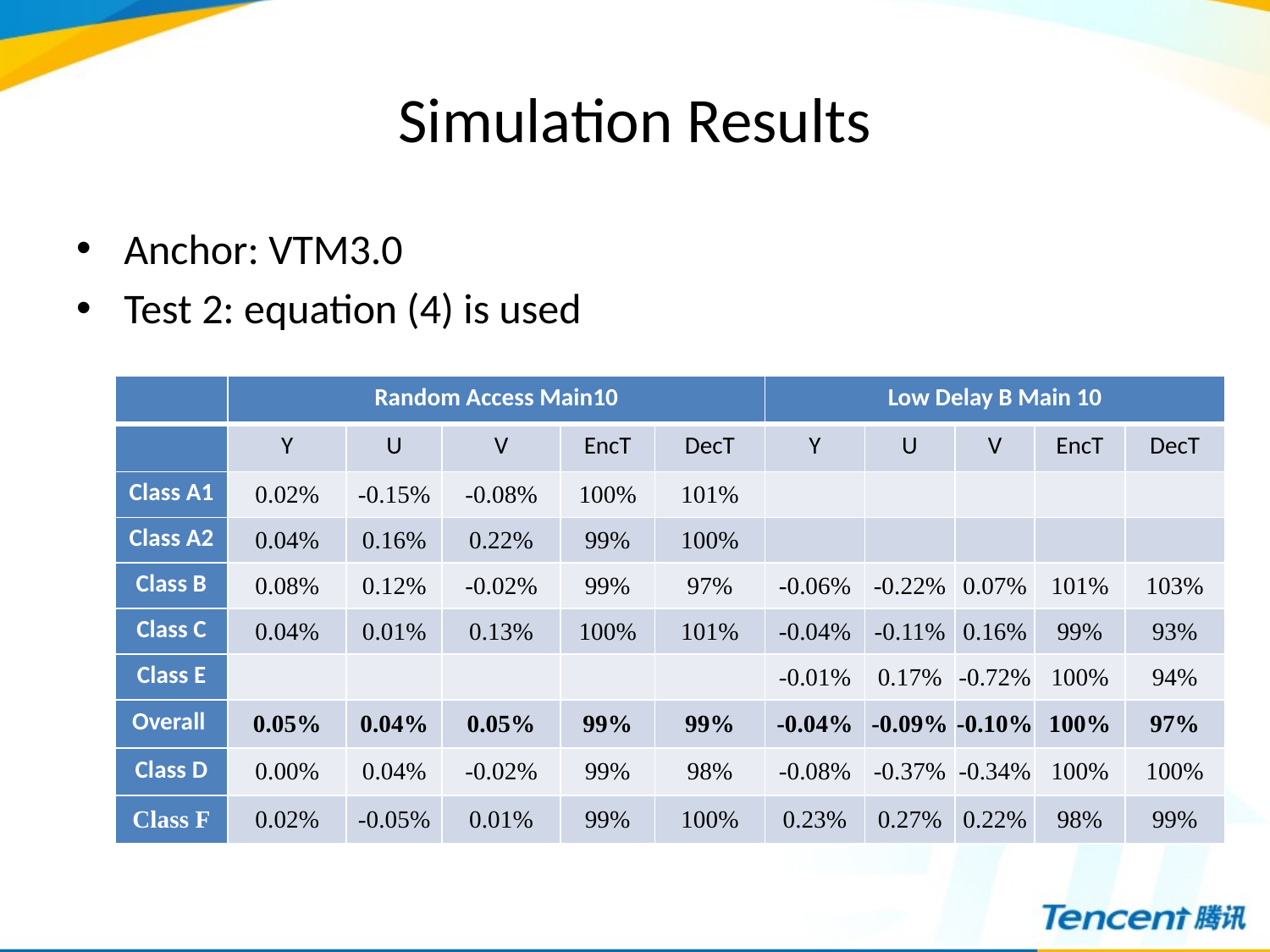

# Simulation Results
Anchor: VTM3.0
Test 2: equation (4) is used

|  | Random Access Main10 |  |  |  |  | Low Delay B Main 10 |  |  |  |  |
| --- | --- | --- | --- | --- | --- | --- | --- | --- | --- | --- |
|  | Y | U | V | EncT | DecT | Y | U | V | EncT | DecT |
| Class A1 | 0.02% | -0.15% | -0.08% | 100% | 101% |  |  |  |  |  |
| Class A2 | 0.04% | 0.16% | 0.22% | 99% | 100% |  |  |  |  |  |
| Class B | 0.08% | 0.12% | -0.02% | 99% | 97% | -0.06% | -0.22% | 0.07% | 101% | 103% |
| Class C | 0.04% | 0.01% | 0.13% | 100% | 101% | -0.04% | -0.11% | 0.16% | 99% | 93% |
| Class E |  |  |  |  |  | -0.01% | 0.17% | -0.72% | 100% | 94% |
| Overall | 0.05% | 0.04% | 0.05% | 99% | 99% | -0.04% | -0.09% | -0.10% | 100% | 97% |
| Class D | 0.00% | 0.04% | -0.02% | 99% | 98% | -0.08% | -0.37% | -0.34% | 100% | 100% |
| Class F | 0.02% | -0.05% | 0.01% | 99% | 100% | 0.23% | 0.27% | 0.22% | 98% | 99% |